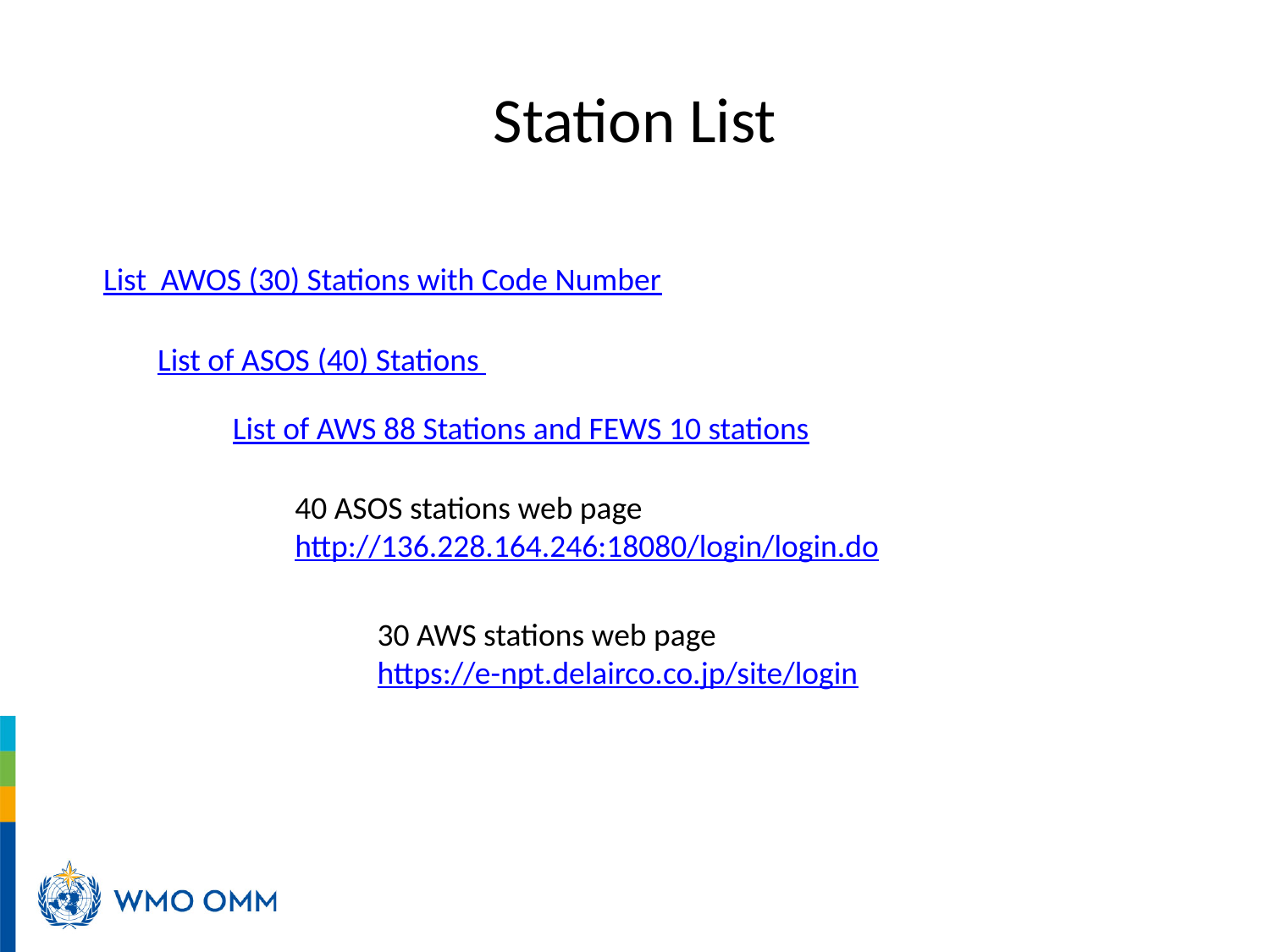

# Station List
List  AWOS (30) Stations with Code Number
List of ASOS (40) Stations
List of AWS 88 Stations and FEWS 10 stations
40 ASOS stations web page
http://136.228.164.246:18080/login/login.do
30 AWS stations web page
https://e-npt.delairco.co.jp/site/login